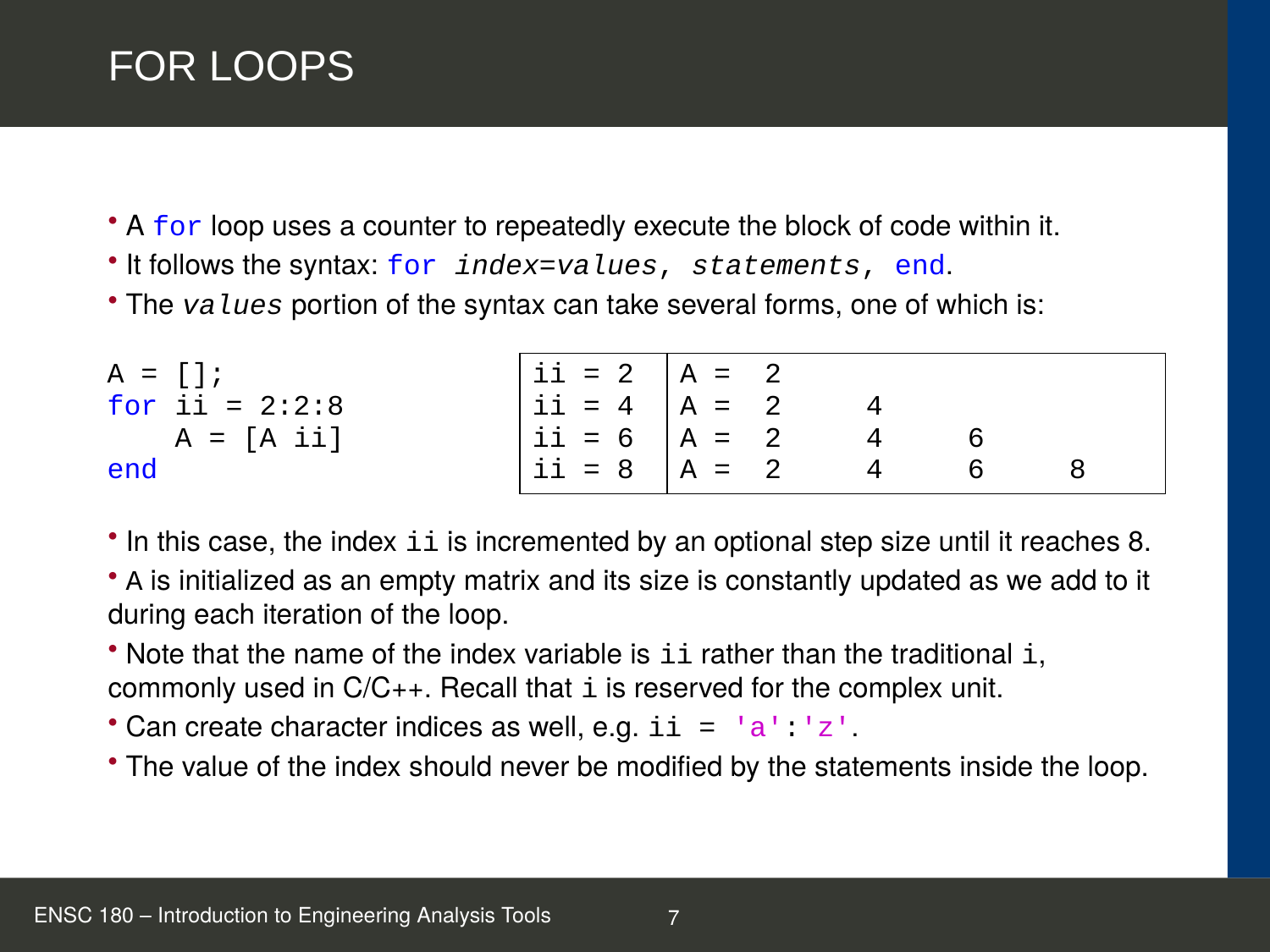

# FOR LOOPS
 A for loop uses a counter to repeatedly execute the block of code within it.
 It follows the syntax: for index=values, statements, end.
 The values portion of the syntax can take several forms, one of which is:

 In this case, the index ii is incremented by an optional step size until it reaches 8.
 A is initialized as an empty matrix and its size is constantly updated as we add to it during each iteration of the loop.
 Note that the name of the index variable is ii rather than the traditional i, commonly used in C/C++. Recall that i is reserved for the complex unit.
 Can create character indices as well, e.g. ii = 'a':'z'.
 The value of the index should never be modified by the statements inside the loop.

| A = []; for ii = 2:2:8 A = [A ii] end | ii = 2 ii = 4 ii = 6 ii = 8 | A = 2 A = 2 4 A = 2 4 6 A = 2 4 6 8 |
| --- | --- | --- |
ENSC 180 – Introduction to Engineering Analysis Tools